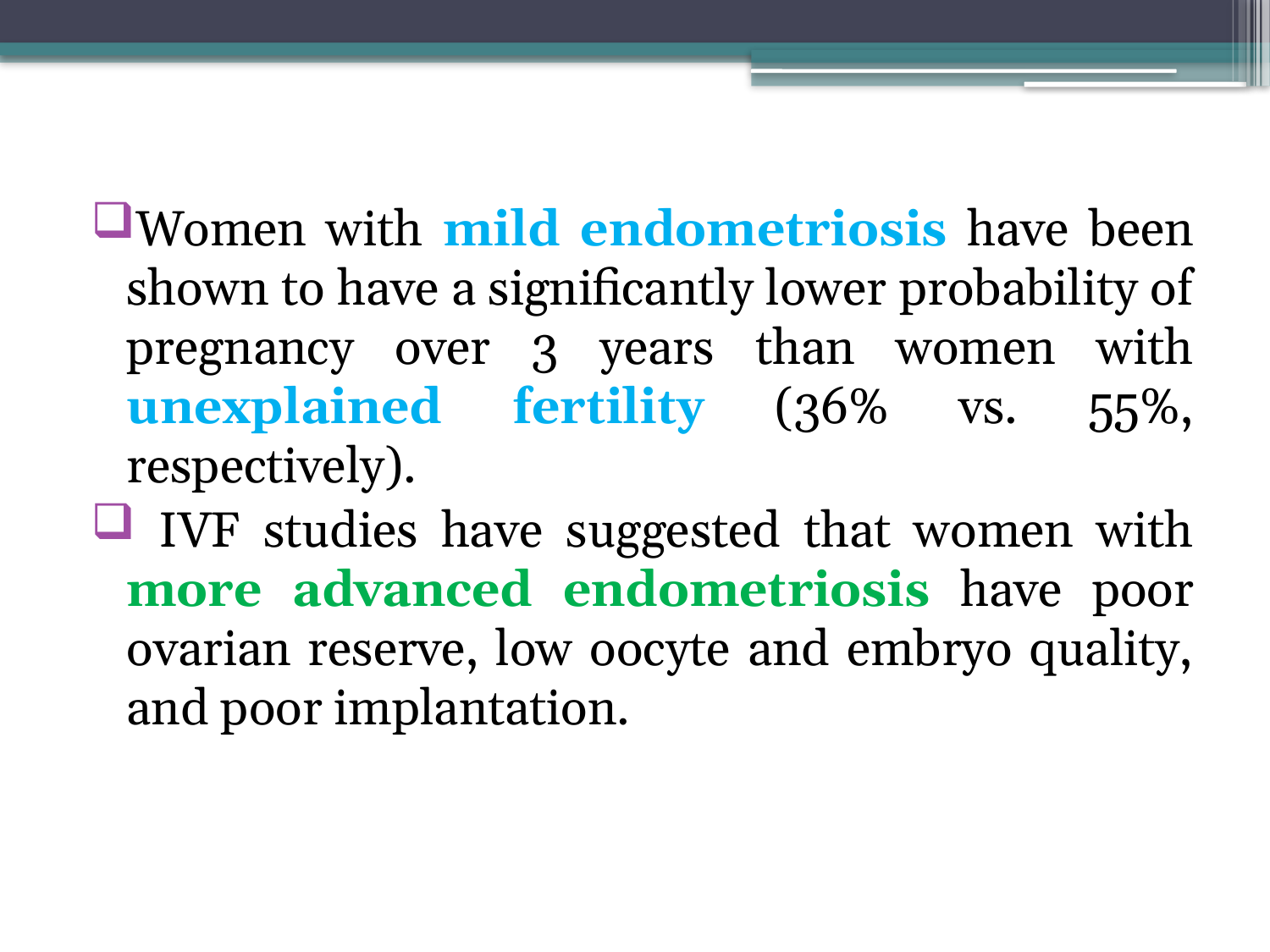

#
Women with mild endometriosis have been shown to have a significantly lower probability of pregnancy over 3 years than women with unexplained fertility (36% vs. 55%, respectively).
 IVF studies have suggested that women with more advanced endometriosis have poor ovarian reserve, low oocyte and embryo quality, and poor implantation.